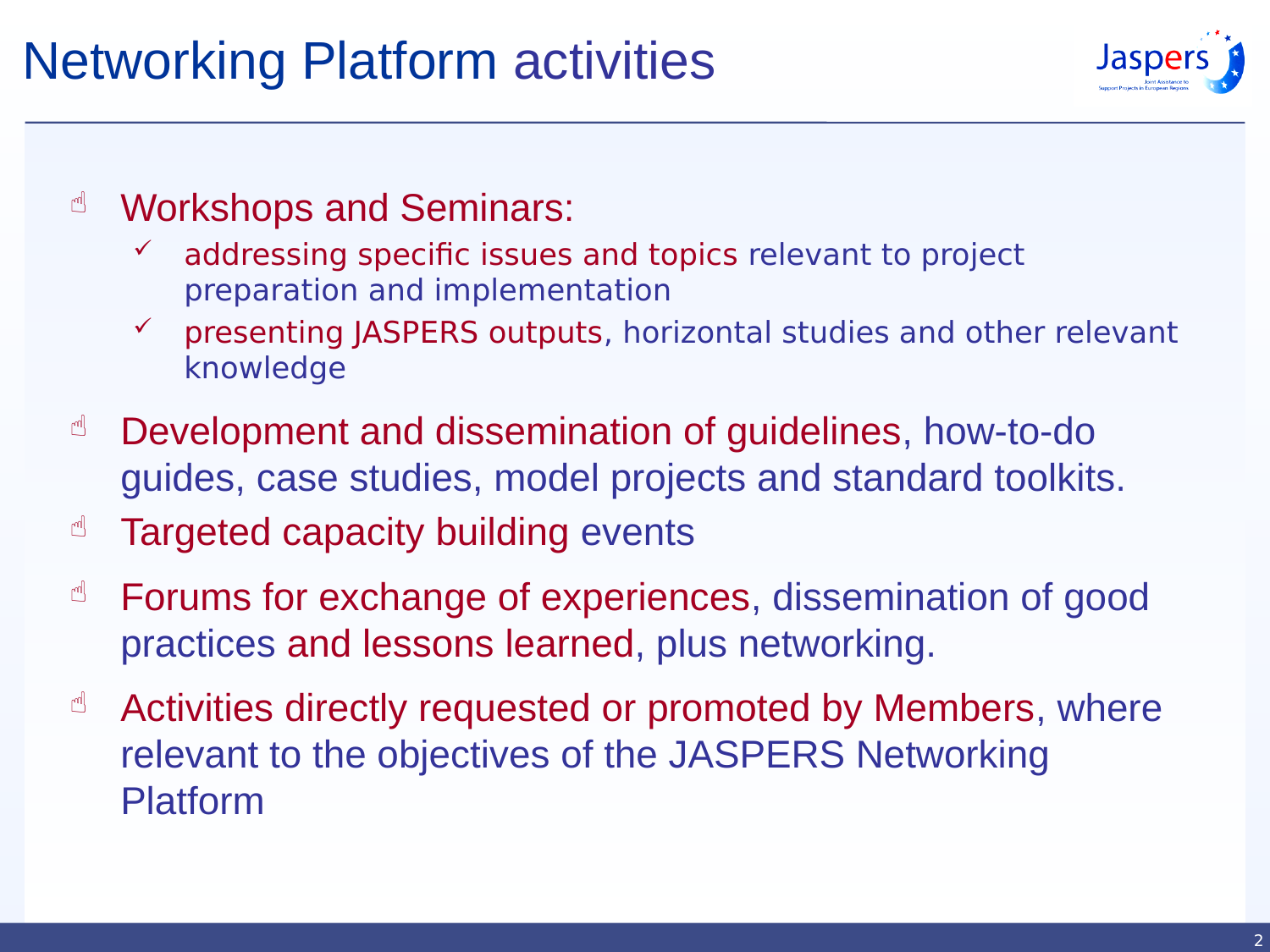

Networking Platform activities
Workshops and Seminars:
addressing specific issues and topics relevant to project preparation and implementation
presenting JASPERS outputs, horizontal studies and other relevant knowledge
Development and dissemination of guidelines, how-to-do guides, case studies, model projects and standard toolkits.
Targeted capacity building events
Forums for exchange of experiences, dissemination of good practices and lessons learned, plus networking.
Activities directly requested or promoted by Members, where relevant to the objectives of the JASPERS Networking Platform
2